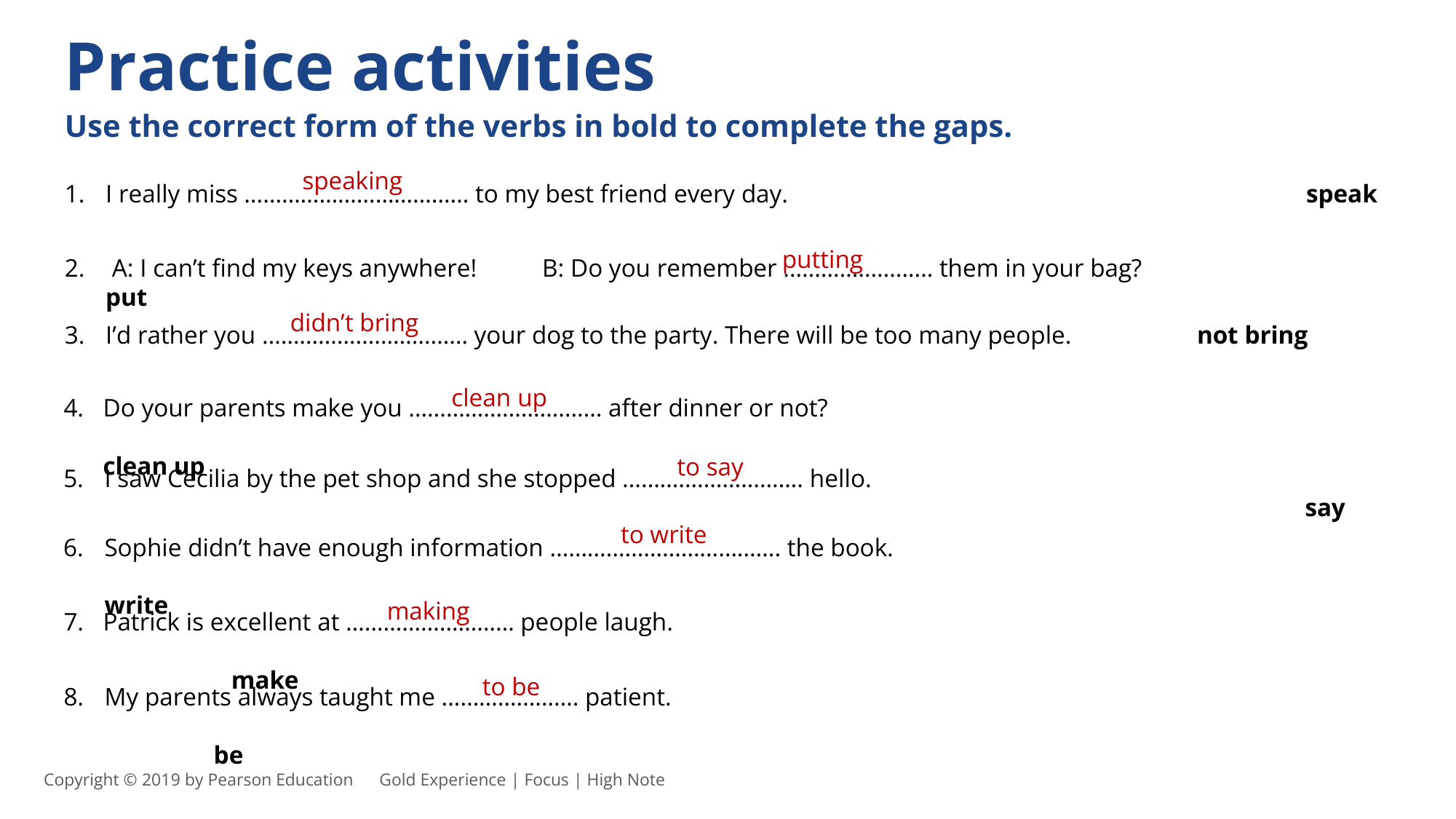

Practice activities
Use the correct form of the verbs in bold to complete the gaps.
speaking
I really miss ……………………………… to my best friend every day.					speak

putting
 A: I can’t find my keys anywhere! 	B: Do you remember …………………… them in your bag?		put

didn’t bring
I’d rather you …………………………… your dog to the party. There will be too many people.		not bring
clean up
Do your parents make you …………………………. after dinner or not?				   			  									  clean up
to say
I saw Cecilia by the pet shop and she stopped ……………………….. hello.															say
to write
Sophie didn’t have enough information ………………………………. the book.															write
making
Patrick is excellent at ……………………… people laugh.										  								   make

to be
My parents always taught me …………………. patient.																		be
Copyright © 2019 by Pearson Education      Gold Experience | Focus | High Note